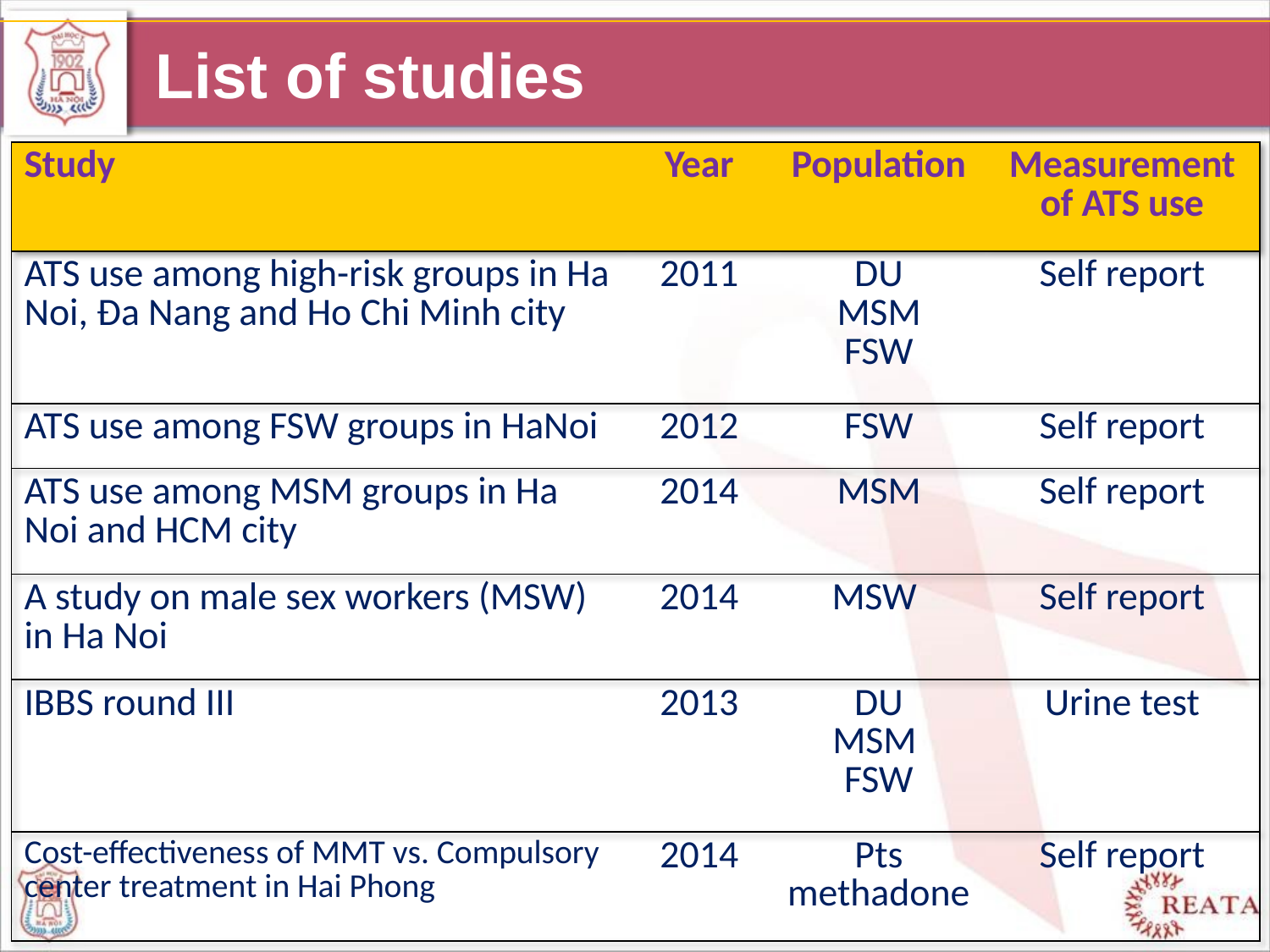

# List of studies
| Study | Year | Population | Measurement of ATS use |
| --- | --- | --- | --- |
| ATS use among high-risk groups in Ha Noi, Đa Nang and Ho Chi Minh city | 2011 | DU MSM FSW | Self report |
| ATS use among FSW groups in HaNoi | 2012 | FSW | Self report |
| ATS use among MSM groups in Ha Noi and HCM city | 2014 | MSM | Self report |
| A study on male sex workers (MSW) in Ha Noi | 2014 | MSW | Self report |
| IBBS round III | 2013 | DU MSM FSW | Urine test |
| Cost-effectiveness of MMT vs. Compulsory center treatment in Hai Phong | 2014 | Pts methadone | Self report |